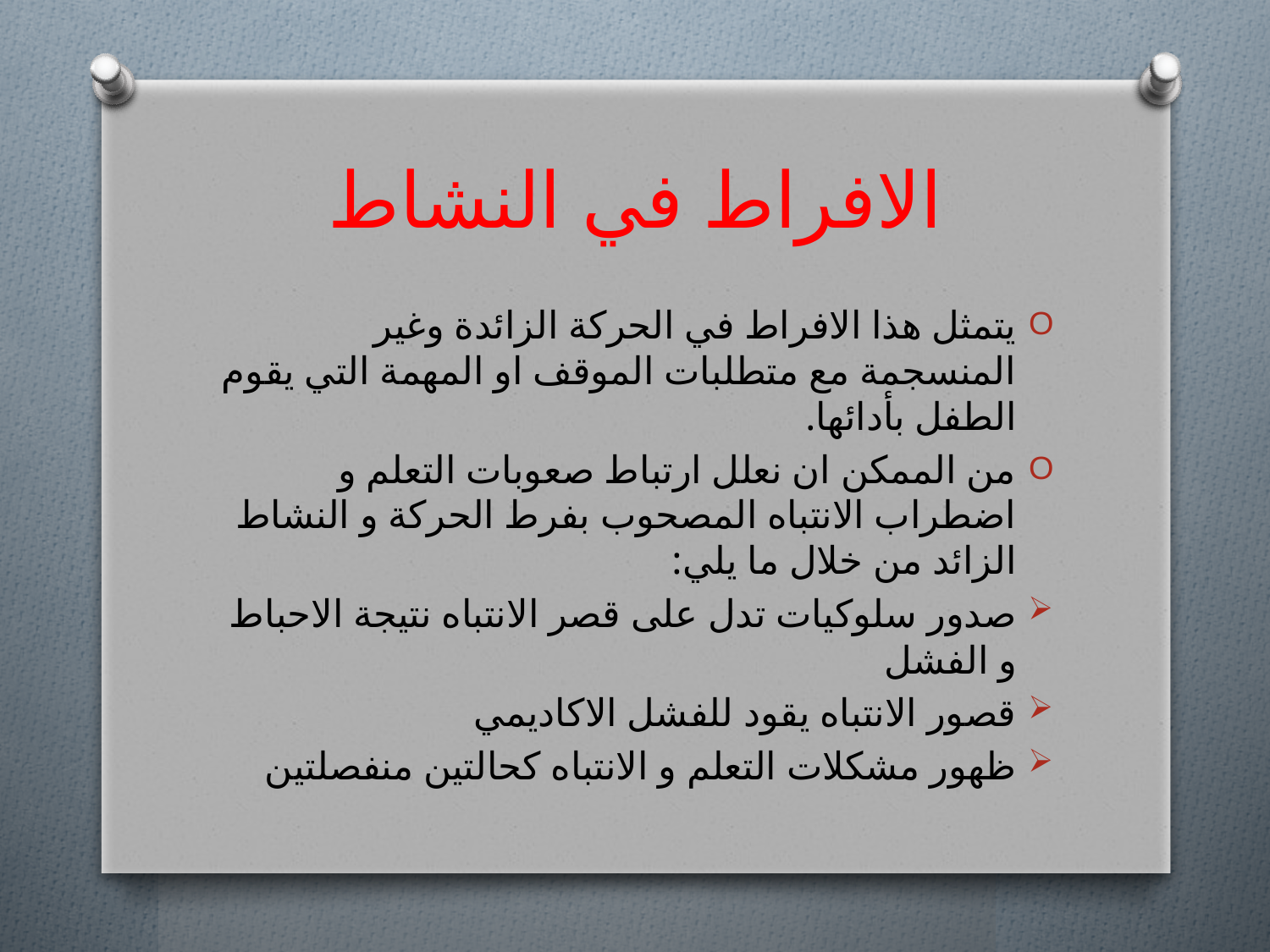

# الافراط في النشاط
يتمثل هذا الافراط في الحركة الزائدة وغير المنسجمة مع متطلبات الموقف او المهمة التي يقوم الطفل بأدائها.
من الممكن ان نعلل ارتباط صعوبات التعلم و اضطراب الانتباه المصحوب بفرط الحركة و النشاط الزائد من خلال ما يلي:
صدور سلوكيات تدل على قصر الانتباه نتيجة الاحباط و الفشل
قصور الانتباه يقود للفشل الاكاديمي
ظهور مشكلات التعلم و الانتباه كحالتين منفصلتين